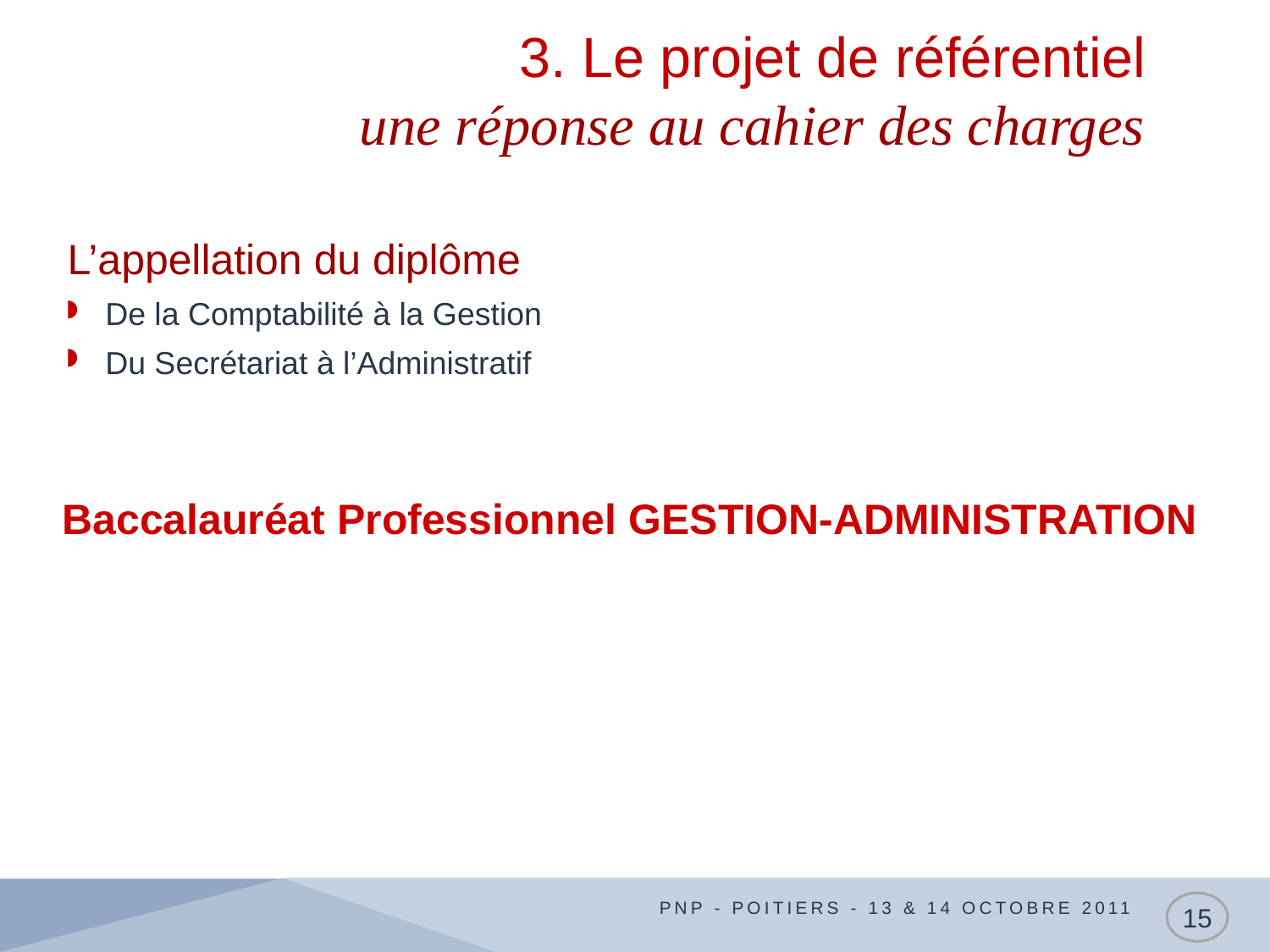

3. Le projet de référentiel
une réponse au cahier des charges
L’appellation du diplôme
De la Comptabilité à la Gestion
Du Secrétariat à l’Administratif
Baccalauréat Professionnel GESTION-ADMINISTRATION
PNP - Poitiers - 13 & 14 octobre 2011
15